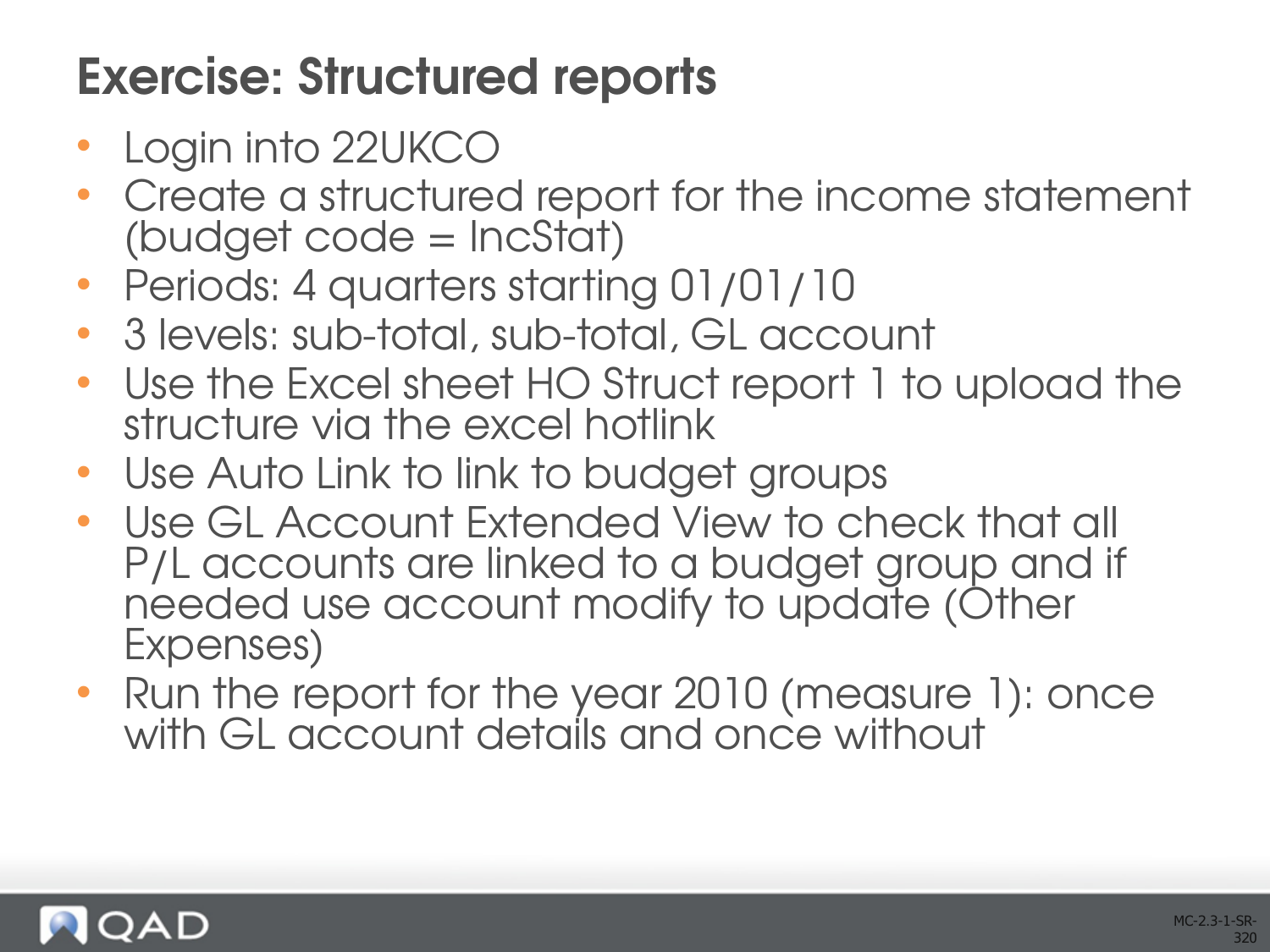

# Exercise: Structured reports
Login into 22UKCO
Create a structured report for the income statement (budget code = IncStat)
Periods: 4 quarters starting 01/01/10
3 levels: sub-total, sub-total, GL account
Use the Excel sheet HO Struct report 1 to upload the structure via the excel hotlink
Use Auto Link to link to budget groups
Use GL Account Extended View to check that all P/L accounts are linked to a budget group and if needed use account modify to update (Other Expenses)
Run the report for the year 2010 (measure 1): once with GL account details and once without

MC-2.3-1-SR-320